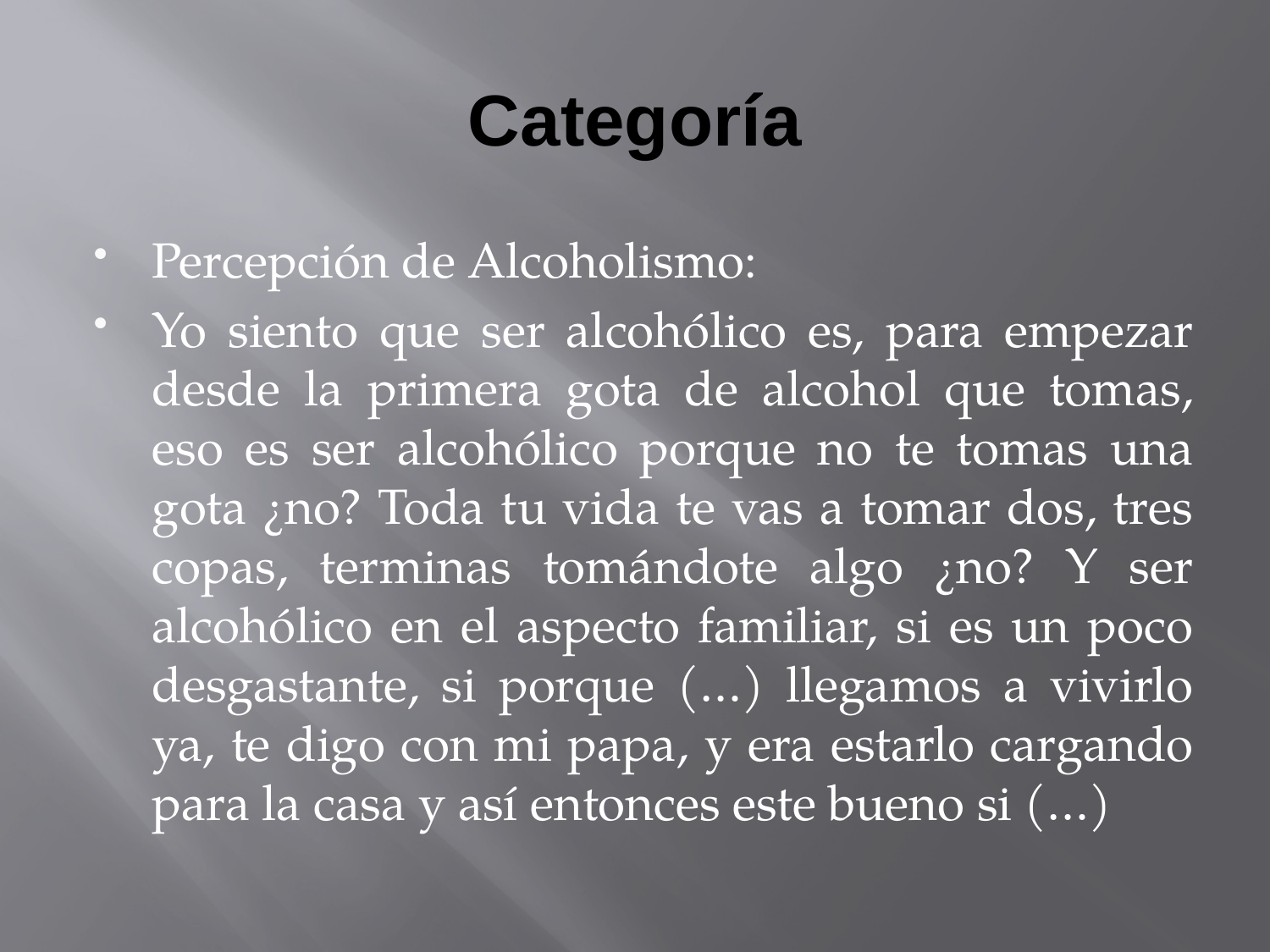

# Categoría
Percepción de Alcoholismo:
Yo siento que ser alcohólico es, para empezar desde la primera gota de alcohol que tomas, eso es ser alcohólico porque no te tomas una gota ¿no? Toda tu vida te vas a tomar dos, tres copas, terminas tomándote algo ¿no? Y ser alcohólico en el aspecto familiar, si es un poco desgastante, si porque (…) llegamos a vivirlo ya, te digo con mi papa, y era estarlo cargando para la casa y así entonces este bueno si (…)